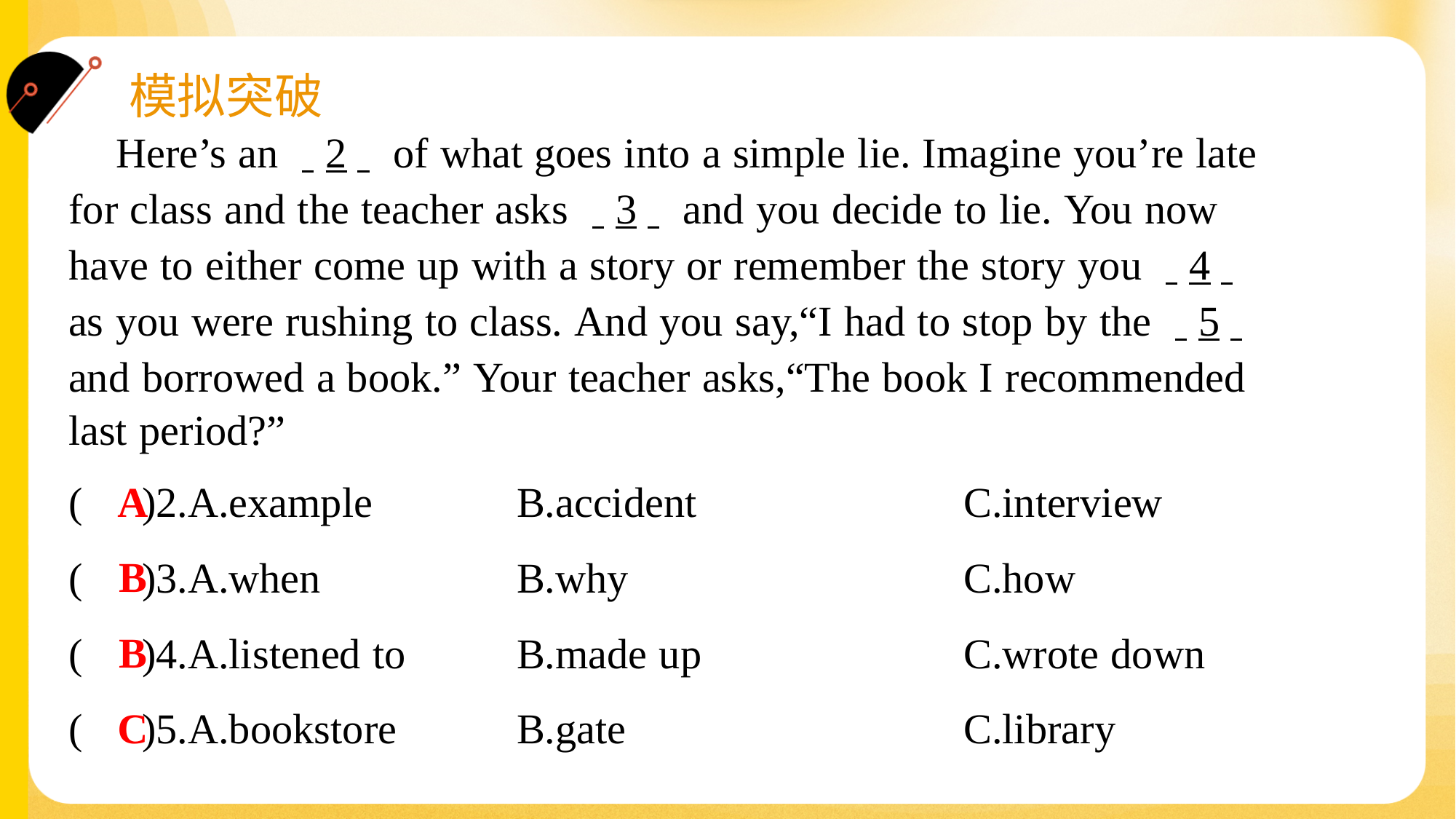

Here’s an . .2. . of what goes into a simple lie. Imagine you’re late
for class and the teacher asks . .3. . and you decide to lie. You now
have to either come up with a story or remember the story you . .4. .
as you were rushing to class. And you say,“I had to stop by the . .5. .
and borrowed a book.” Your teacher asks,“The book I recommended
last period?”#3
A
(     )2.A.example	B.accident	C.interview
B
(     )3.A.when	B.why	C.how
B
(     )4.A.listened to	B.made up	C.wrote down
C
(     )5.A.bookstore	B.gate	C.library